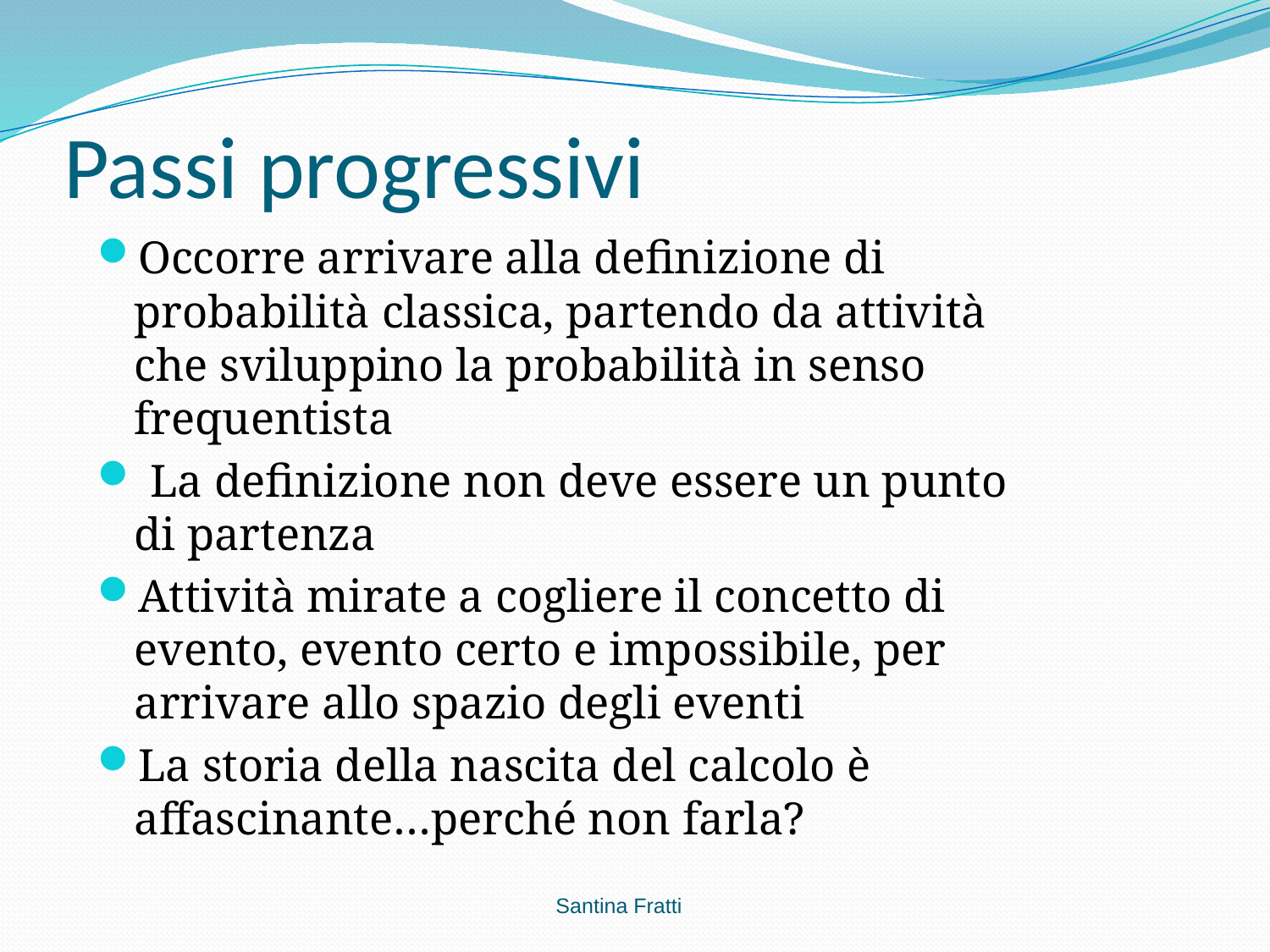

# Passi progressivi
Occorre arrivare alla definizione di probabilità classica, partendo da attività che sviluppino la probabilità in senso frequentista
 La definizione non deve essere un punto di partenza
Attività mirate a cogliere il concetto di evento, evento certo e impossibile, per arrivare allo spazio degli eventi
La storia della nascita del calcolo è affascinante…perché non farla?

Santina Fratti